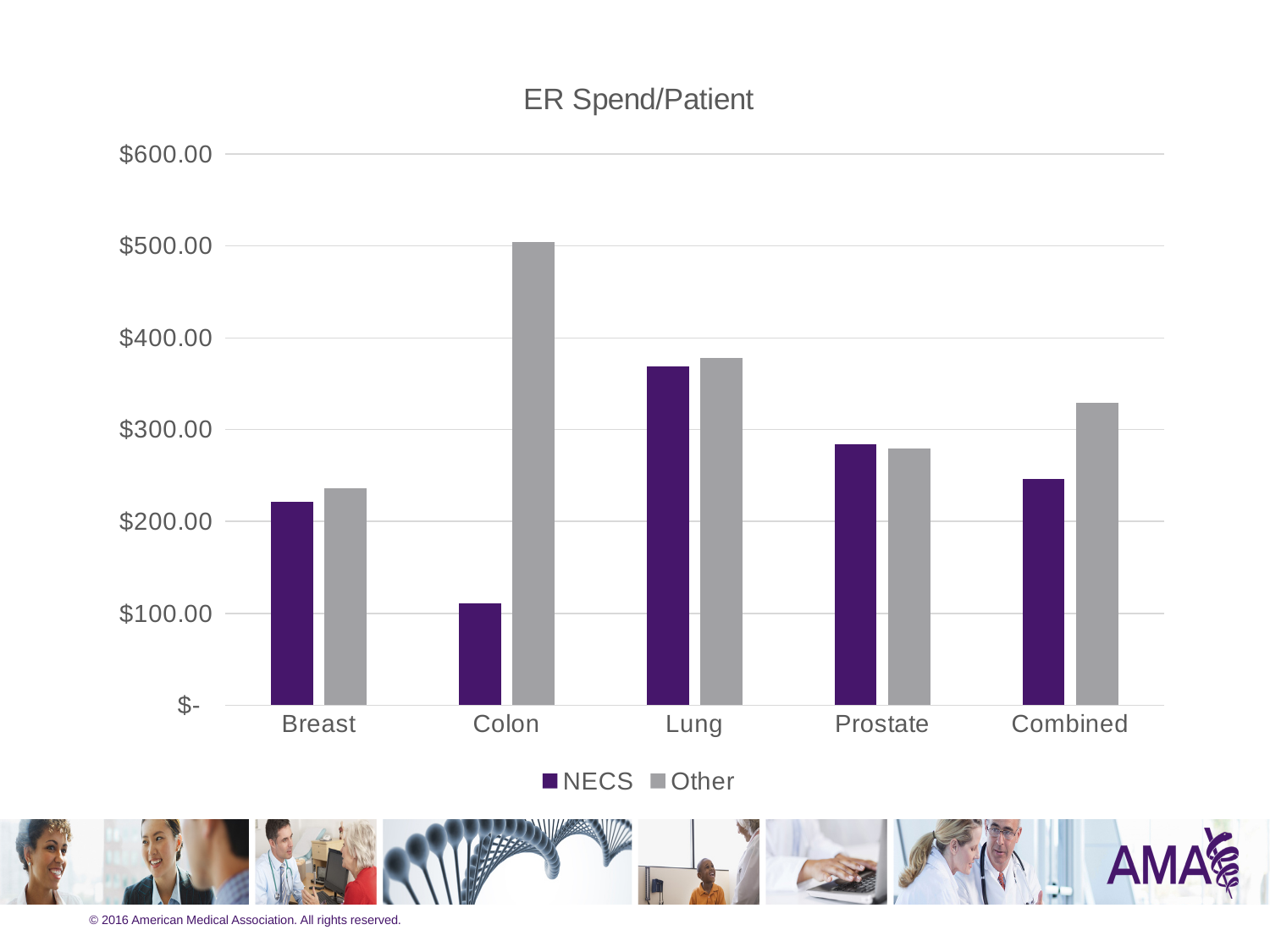

### Chart:

| Category | NECS | Other |
|---|---|---|
| Breast | 221.5298660714286 | 235.788021978022 |
| Colon | 110.8686419753087 | 504.7326050420168 |
| Lung | 368.5752136752137 | 378.4946794871782 |
| Prostate | 283.6339344262286 | 279.4098387096772 |
| Combined | 246.4348240165632 | 329.1834262295082 |